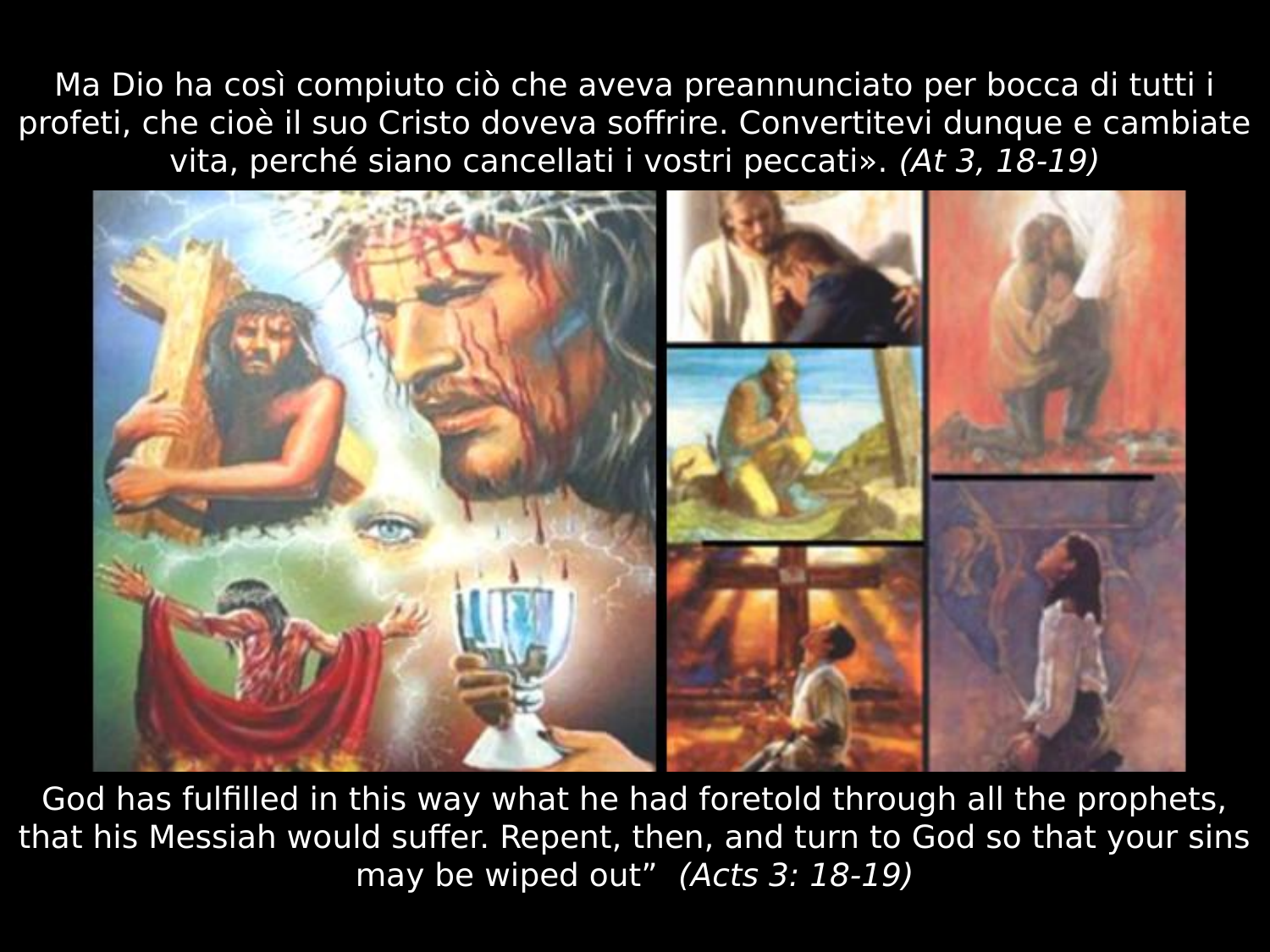

# Ma Dio ha così compiuto ciò che aveva preannunciato per bocca di tutti i profeti, che cioè il suo Cristo doveva soffrire. Convertitevi dunque e cambiate vita, perché siano cancellati i vostri peccati». (At 3, 18-19)
God has fulfilled in this way what he had foretold through all the prophets, that his Messiah would suffer. Repent, then, and turn to God so that your sins may be wiped out”  (Acts 3: 18-19)